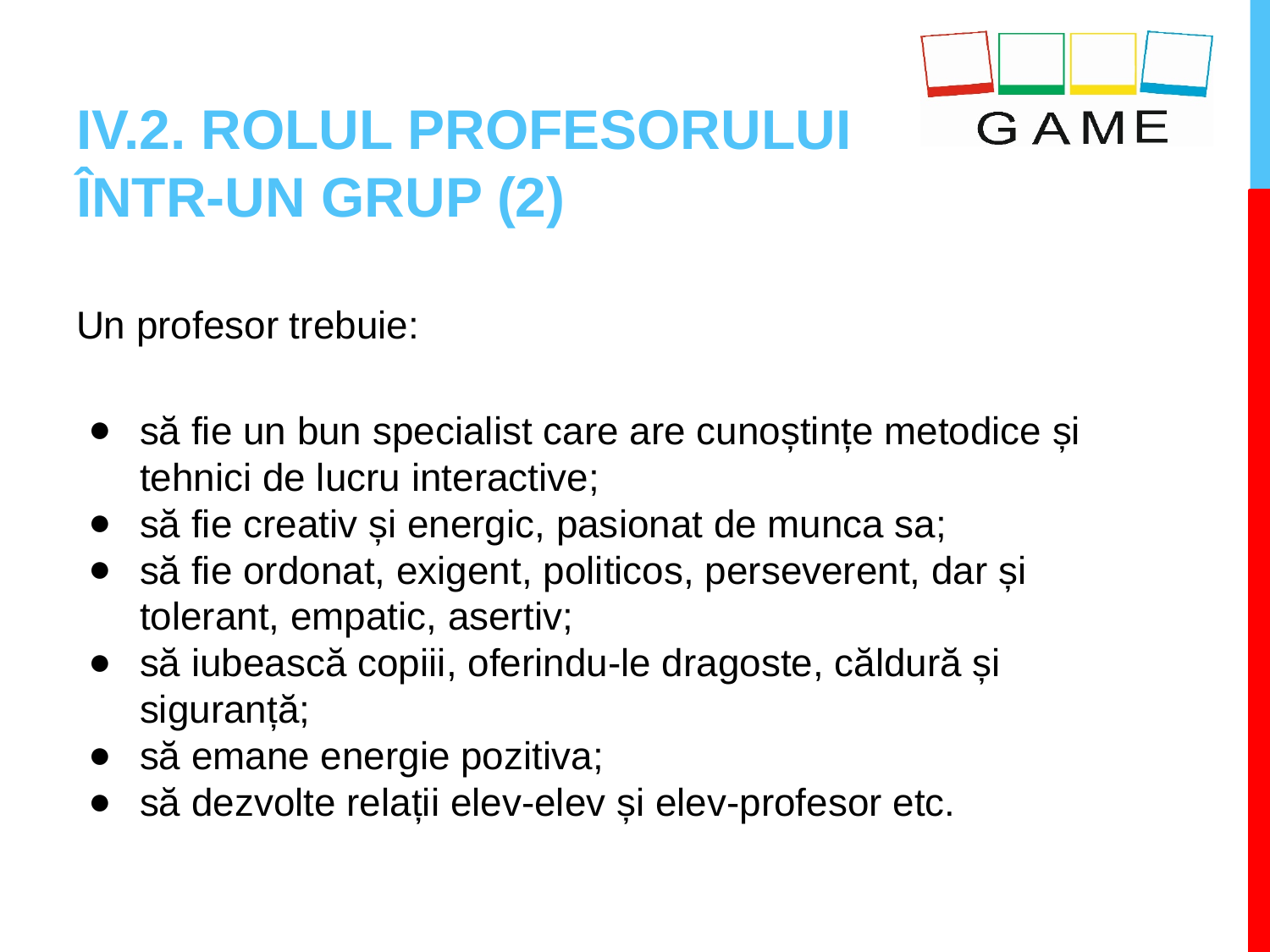

# IV.2. ROLUL PROFESORULUI ÎNTR-UN GRUP (2)
Un profesor trebuie:

să fie un bun specialist care are cunoștințe metodice și tehnici de lucru interactive;
să fie creativ și energic, pasionat de munca sa;
să fie ordonat, exigent, politicos, perseverent, dar și tolerant, empatic, asertiv;
să iubească copiii, oferindu-le dragoste, căldură și siguranță;
să emane energie pozitiva;
să dezvolte relații elev-elev și elev-profesor etc.